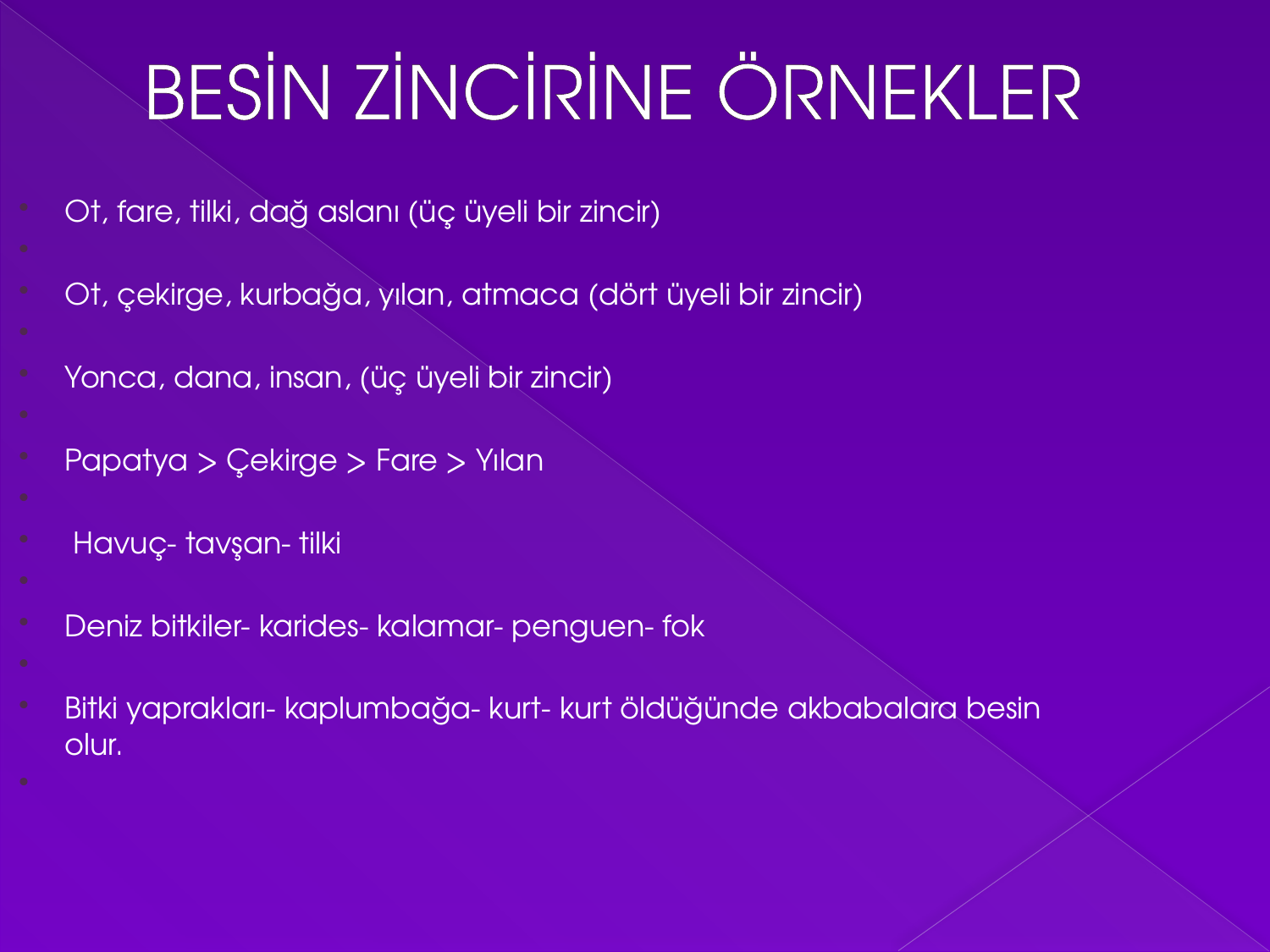

# BESİN ZİNCİRİNE ÖRNEKLER
Ot, fare, tilki, dağ aslanı (üç üyeli bir zincir)

Ot, çekirge, kurbağa, yılan, atmaca (dört üyeli bir zincir)

Yonca, dana, insan, (üç üyeli bir zincir)

Papatya > Çekirge > Fare > Yılan

 Havuç- tavşan- tilki

Deniz bitkiler- karides- kalamar- penguen- fok

Bitki yaprakları- kaplumbağa- kurt- kurt öldüğünde akbabalara besin olur.